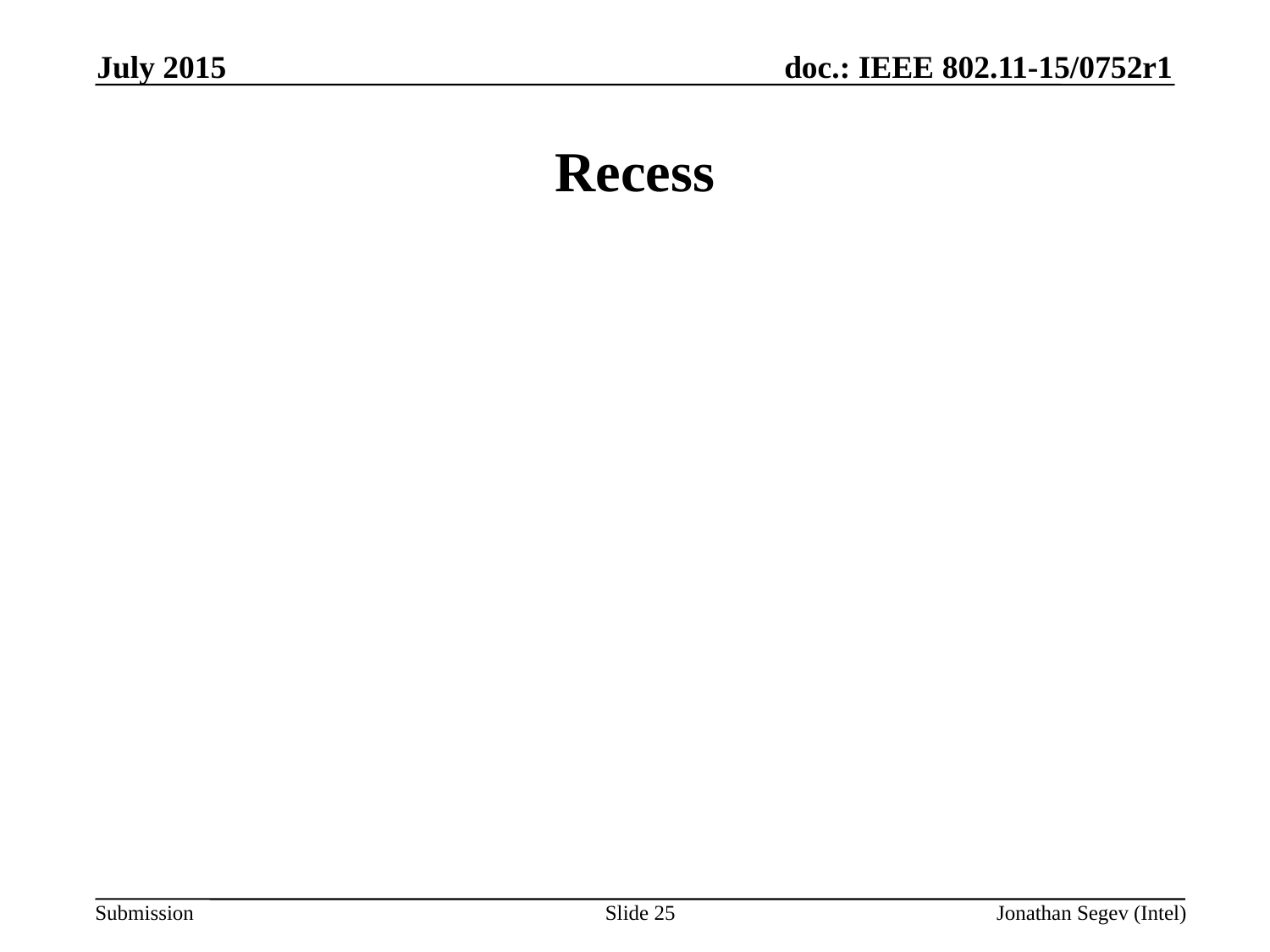

July 2015
# Recess

Slide 25
Jonathan Segev (Intel)